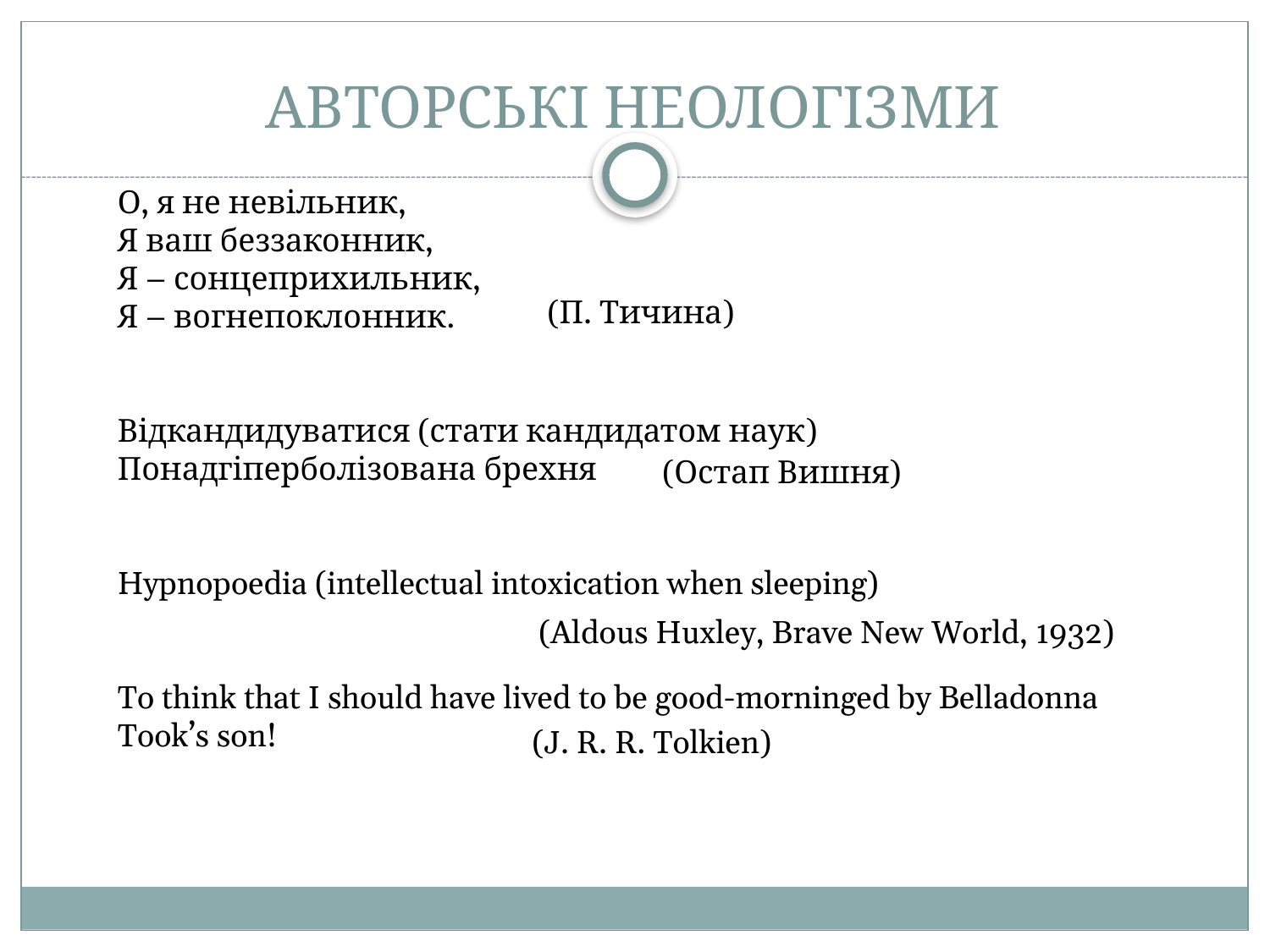

# АВТОРСЬКІ НЕОЛОГІЗМИ
О, я не невільник,
Я ваш беззаконник,
Я – сонцеприхильник,
Я – вогнепоклонник.

Відкандидуватися (стати кандидатом наук)
Понадгіперболізована брехня

Hypnopoedia (intellectual intoxication when sleeping)

To think that I should have lived to be good-morninged by Belladonna Took’s son!
(П. Тичина)

(Остап Вишня)
(Aldous Huxley, Brave New World, 1932)
(J. R. R. Tolkien)